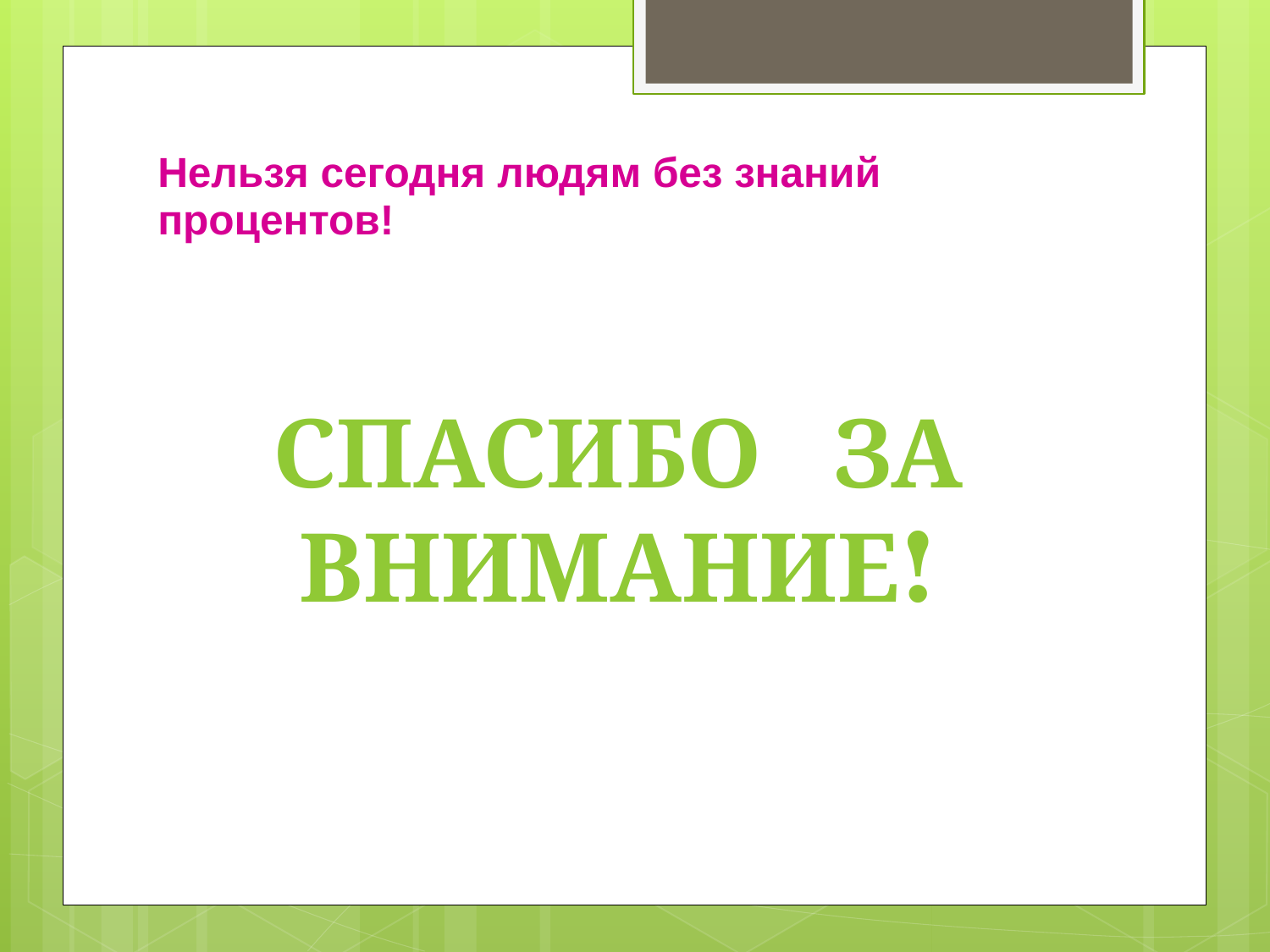

# Нельзя сегодня людям без знаний процентов!
Спасибо   за внимание!